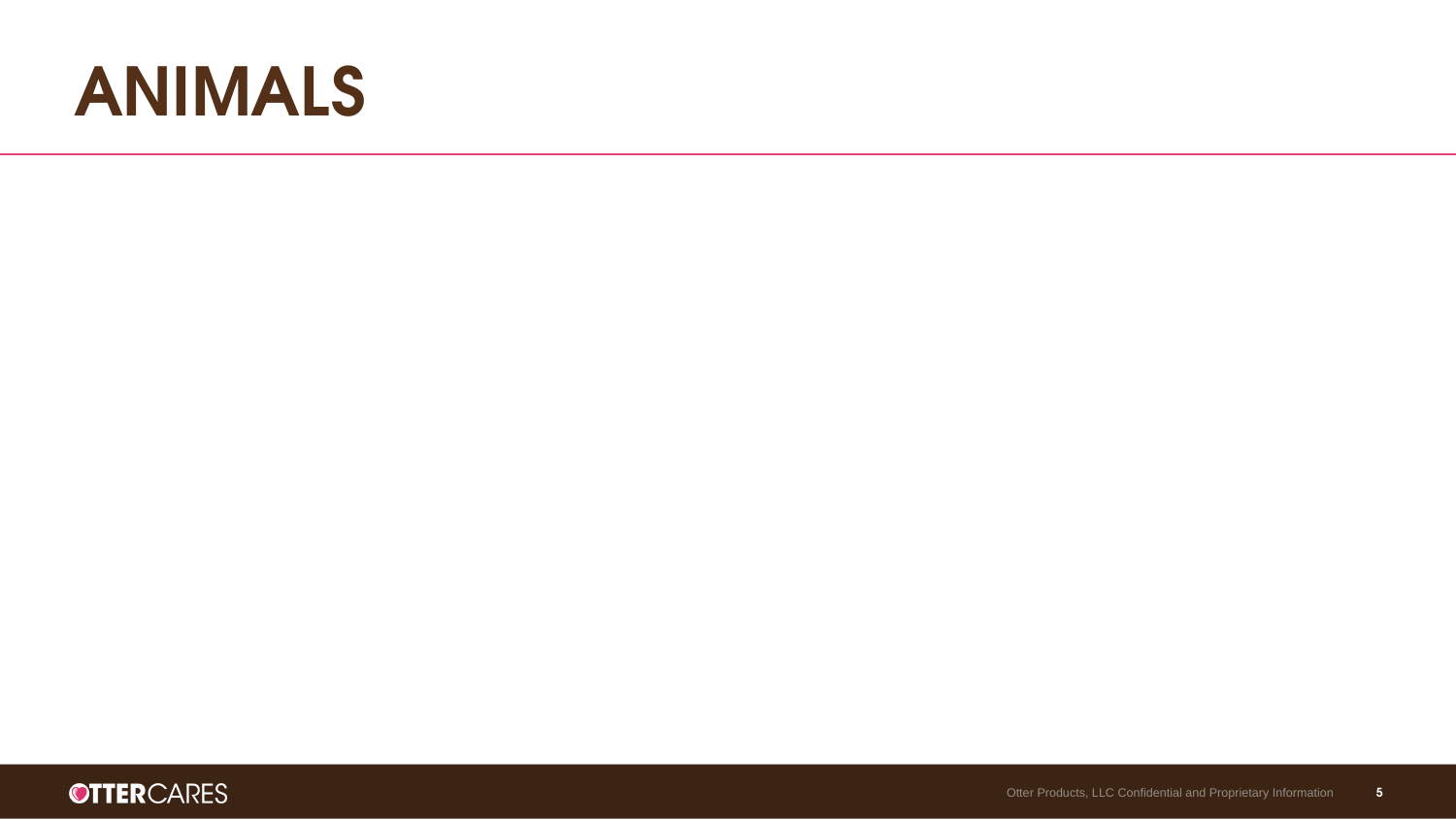

# ANIMALS
Otter Products, LLC Confidential and Proprietary Information
5